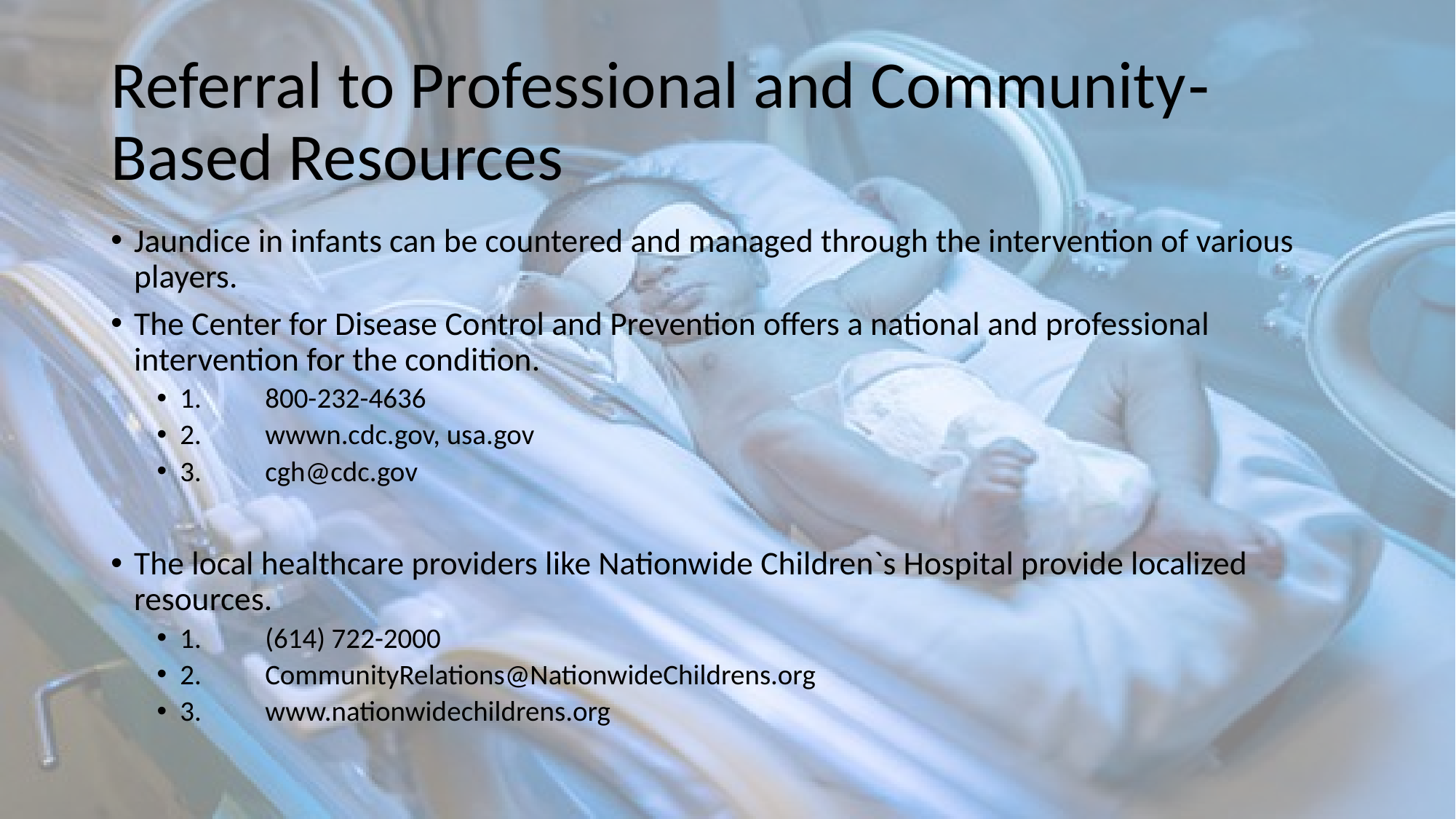

# Referral to Professional and Community‐Based Resources
Jaundice in infants can be countered and managed through the intervention of various players.
The Center for Disease Control and Prevention offers a national and professional intervention for the condition.
1.	800-232-4636
2.	wwwn.cdc.gov, usa.gov
3.	cgh@cdc.gov

The local healthcare providers like Nationwide Children`s Hospital provide localized resources.
1.	(614) 722-2000
2.	CommunityRelations@NationwideChildrens.org
3.	www.nationwidechildrens.org